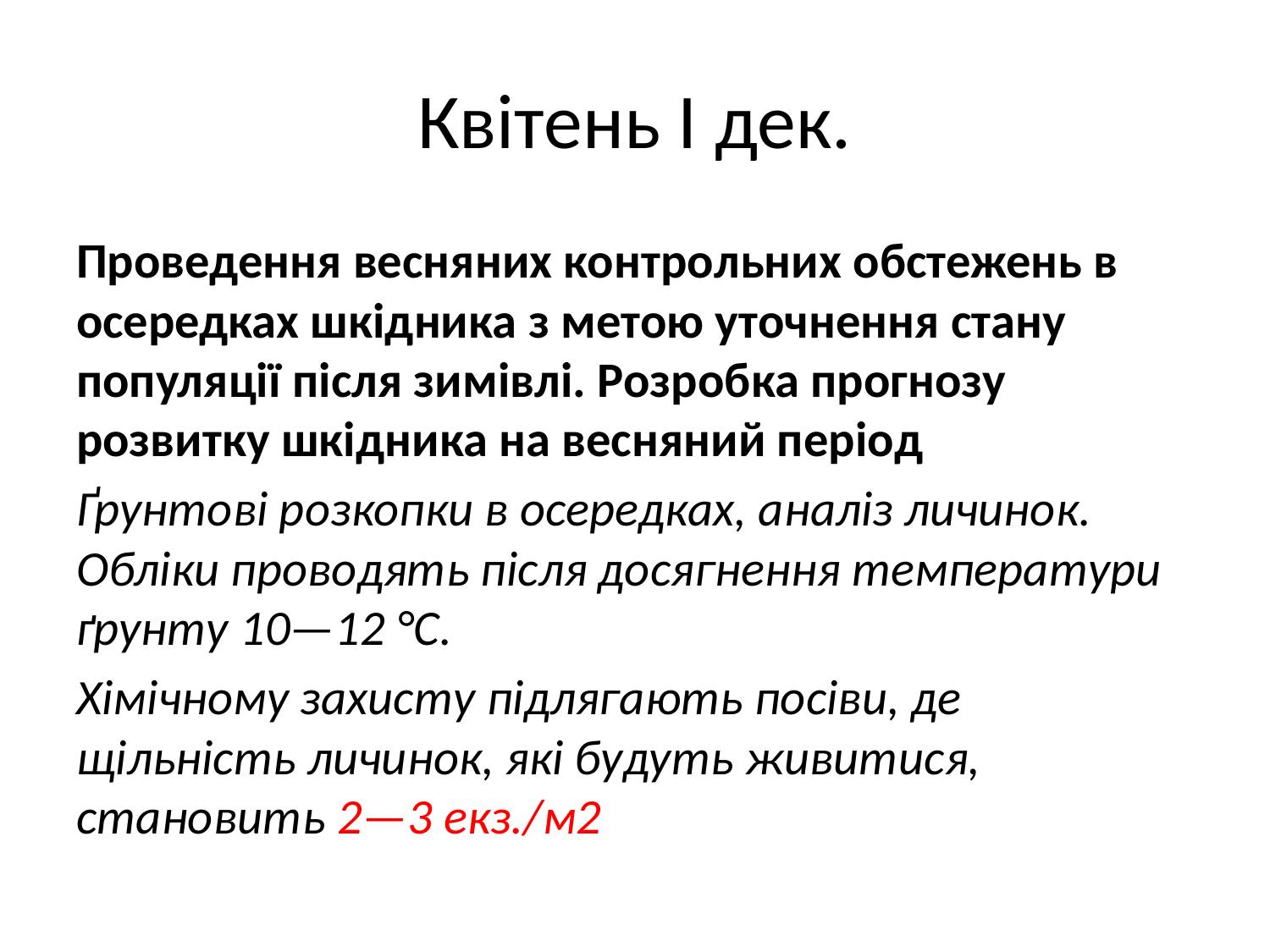

# Квітень І дек.
Проведення весняних контрольних обстежень в осередках шкідника з метою уточнення стану популяції після зимівлі. Розробка прогнозу розвитку шкідника на весняний період
Ґрунтові розкопки в осередках, аналіз личинок. Обліки проводять після досягнення температури ґрунту 10—12 °С.
Хімічному захисту підлягають посіви, де щільність личинок, які будуть живитися, становить 2—3 екз./м2